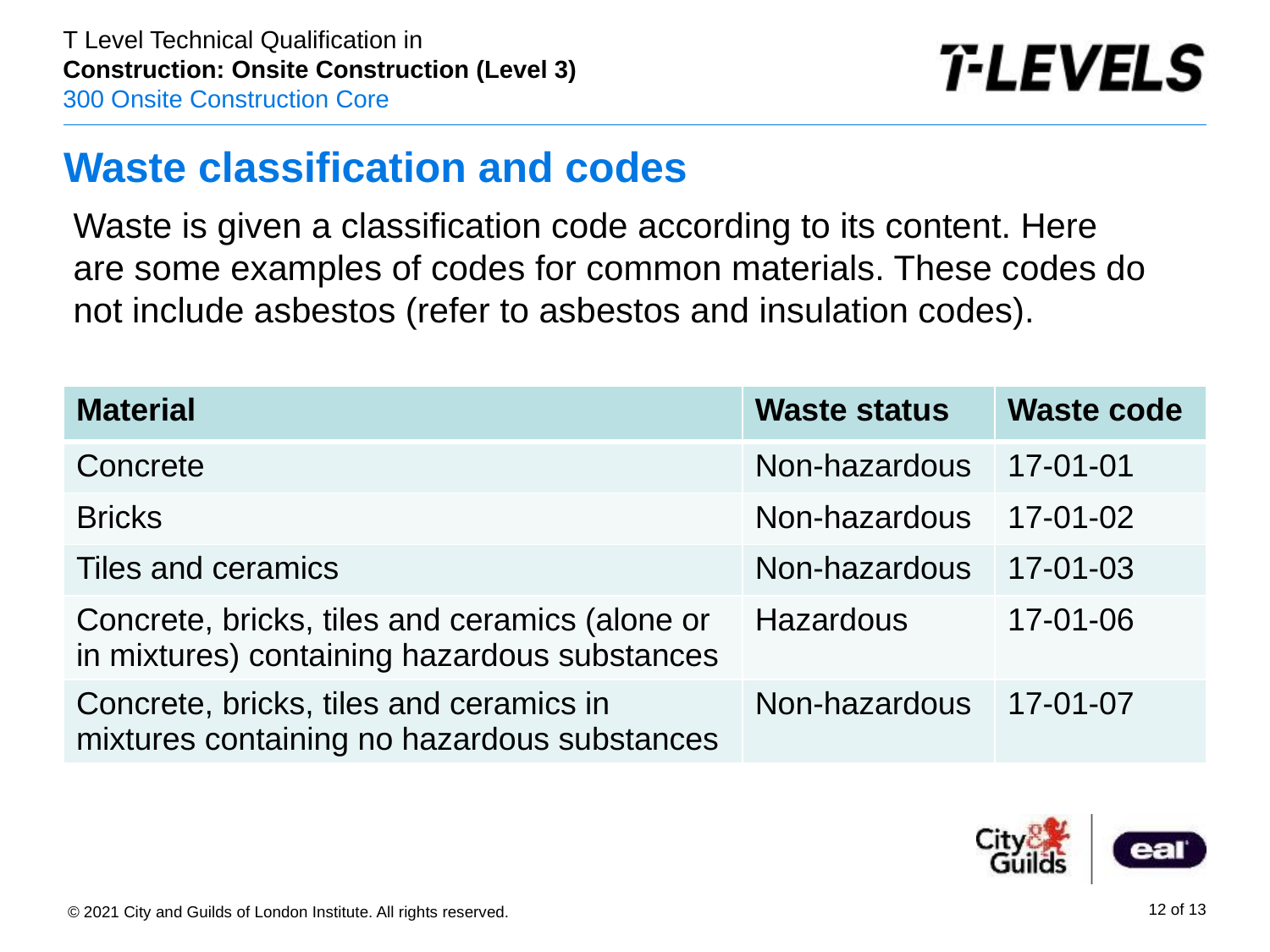

# Waste classification and codes
Waste is given a classification code according to its content. Here are some examples of codes for common materials. These codes do not include asbestos (refer to asbestos and insulation codes).
| Material | Waste status | Waste code |
| --- | --- | --- |
| Concrete | Non-hazardous | 17-01-01 |
| Bricks | Non-hazardous | 17-01-02 |
| Tiles and ceramics | Non-hazardous | 17-01-03 |
| Concrete, bricks, tiles and ceramics (alone or in mixtures) containing hazardous substances | Hazardous | 17-01-06 |
| Concrete, bricks, tiles and ceramics in mixtures containing no hazardous substances | Non-hazardous | 17-01-07 |